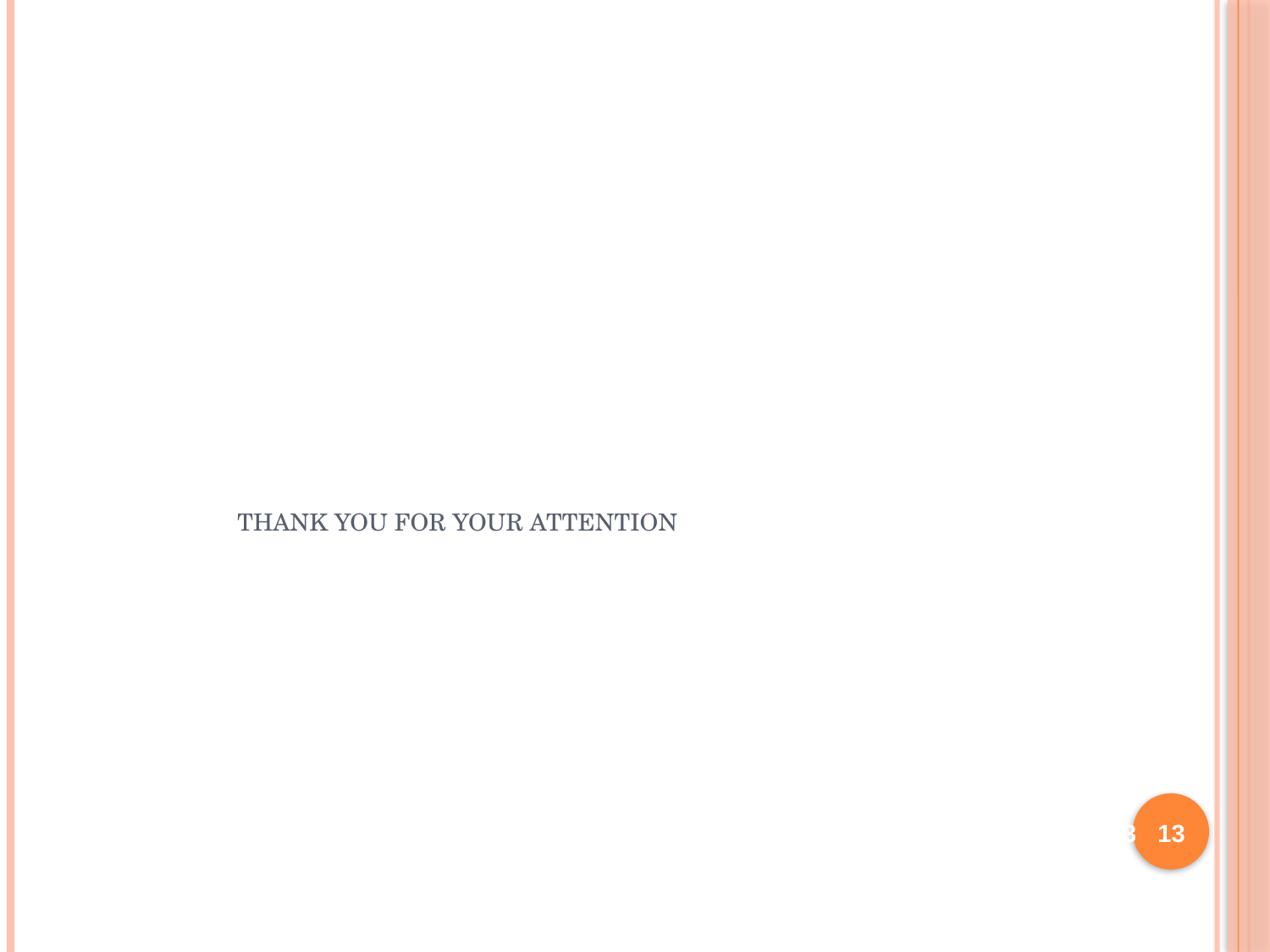

# Thank You for Your Attention
13
13
13